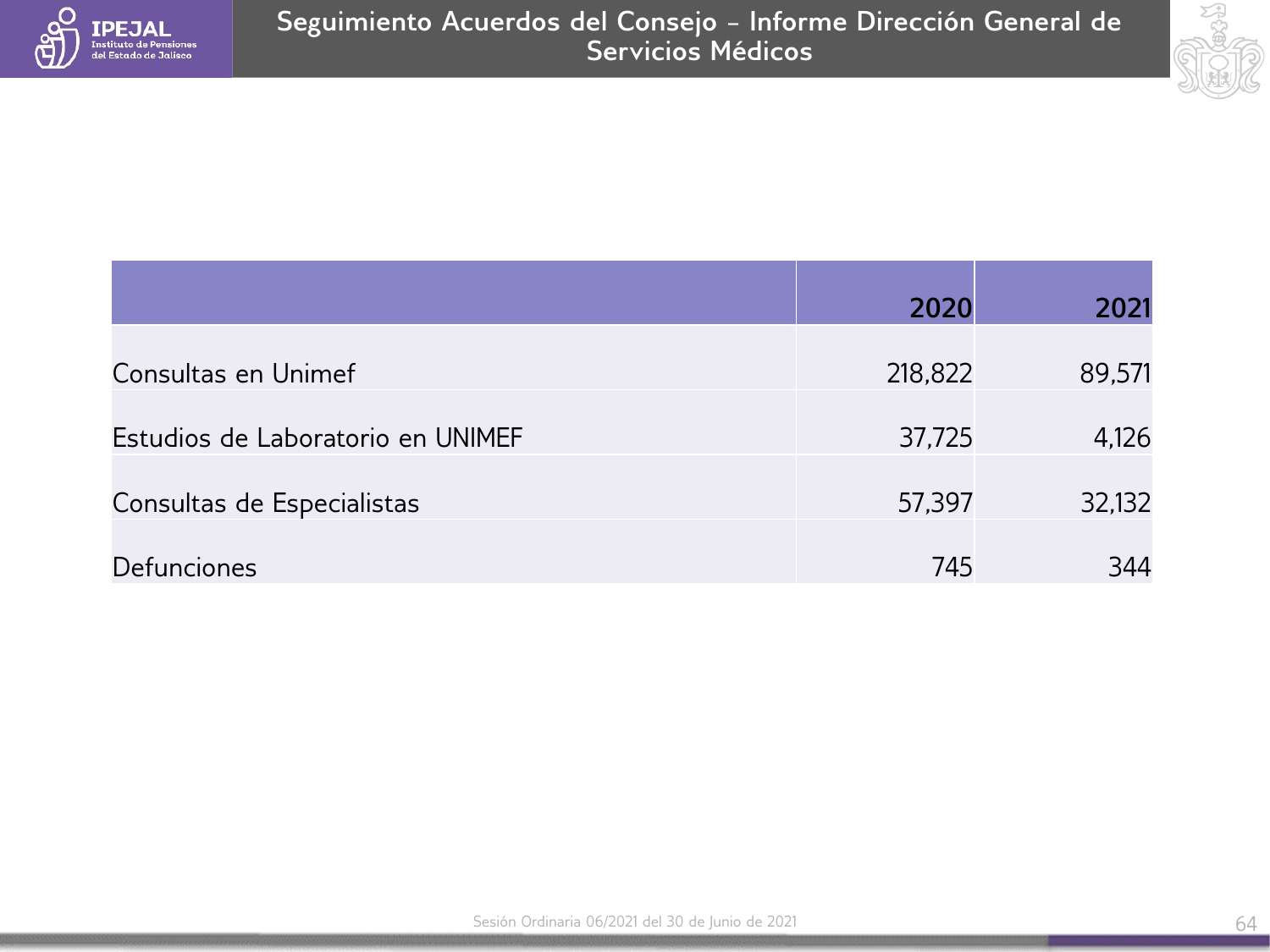

Seguimiento Acuerdos del Consejo – Informe Dirección General de Servicios Médicos
|  | 2020 | 2021 |
| --- | --- | --- |
| Consultas en Unimef | 218,822 | 89,571 |
| Estudios de Laboratorio en UNIMEF | 37,725 | 4,126 |
| Consultas de Especialistas | 57,397 | 32,132 |
| Defunciones | 745 | 344 |
Sesión Ordinaria 06/2021 del 30 de Junio de 2021
64